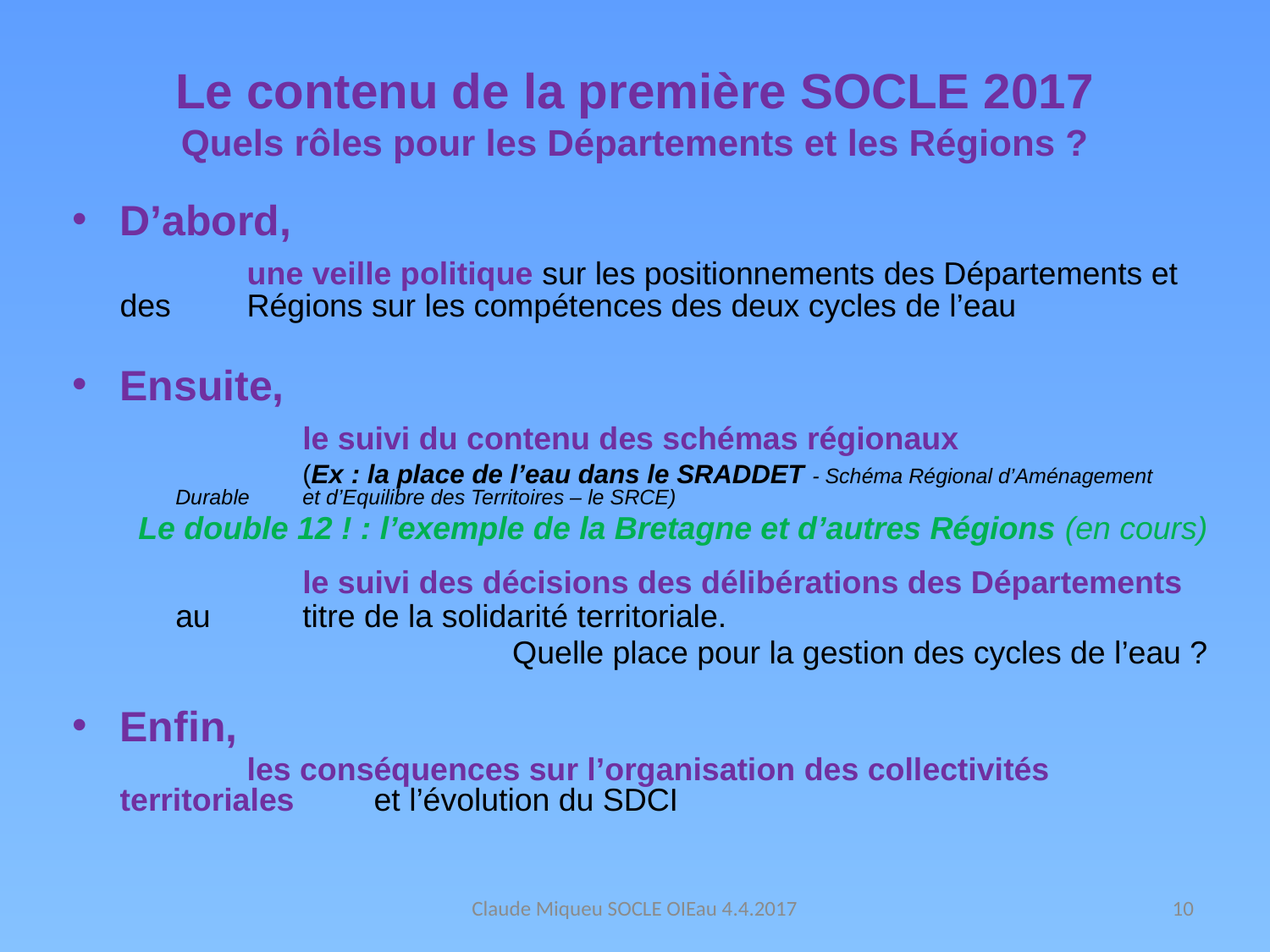

# Le contenu de la première SOCLE 2017 Quels rôles pour les Départements et les Régions ?
D’abord,
		une veille politique sur les positionnements des Départements et des 	Régions sur les compétences des deux cycles de l’eau

Ensuite,
		le suivi du contenu des schémas régionaux
		(Ex : la place de l’eau dans le SRADDET - Schéma Régional d’Aménagement Durable 	et d’Equilibre des Territoires – le SRCE)
Le double 12 ! : l’exemple de la Bretagne et d’autres Régions (en cours)
		le suivi des décisions des délibérations des Départements au 	titre de la solidarité territoriale.
Quelle place pour la gestion des cycles de l’eau ?

Enfin,
		les conséquences sur l’organisation des collectivités territoriales 	et l’évolution du SDCI
Claude Miqueu SOCLE OIEau 4.4.2017
10